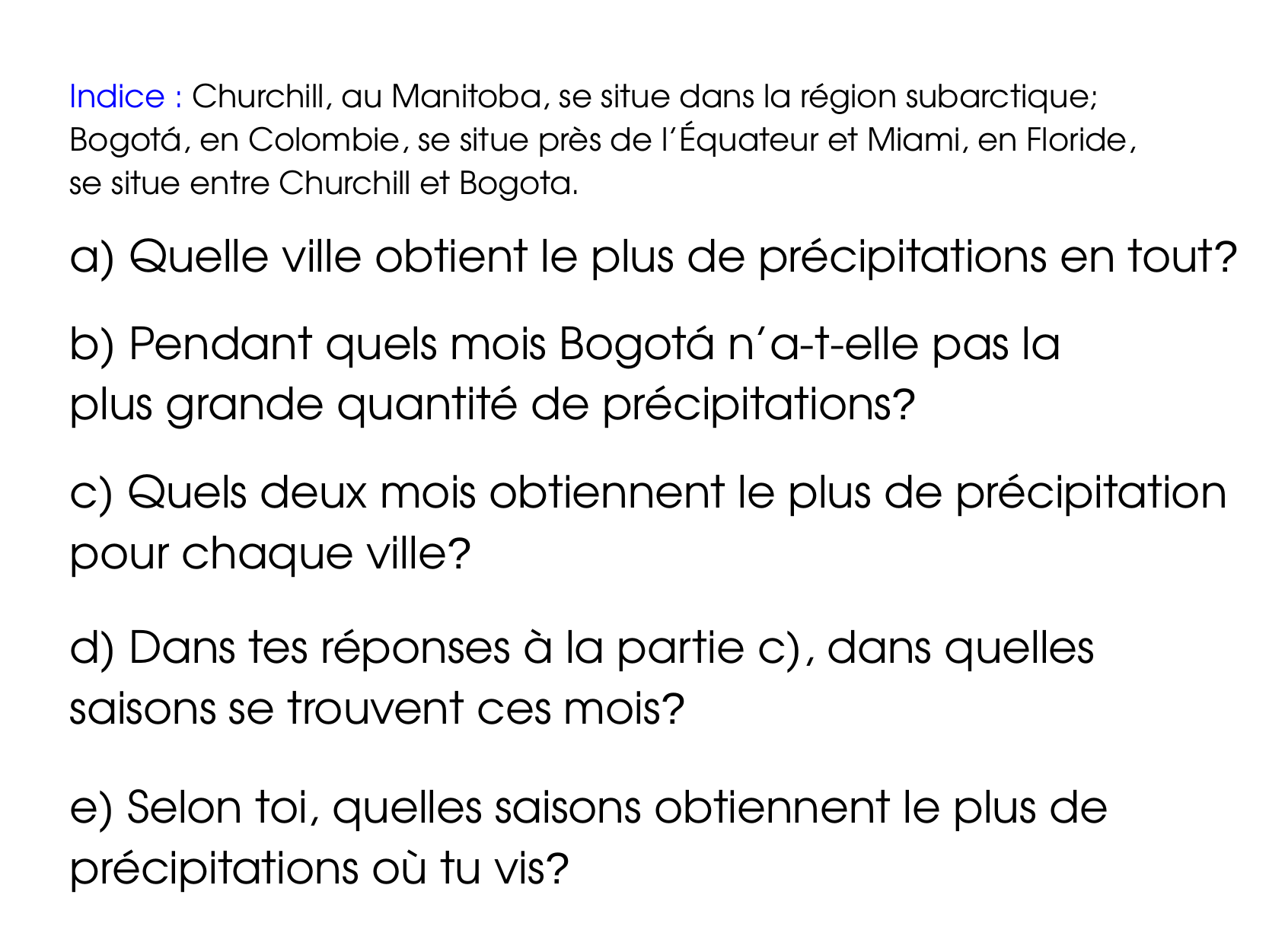

Indice : Churchill, au Manitoba, se situe dans la région subarctique; Bogotá, en Colombie, se situe près de l’Équateur et Miami, en Floride, se situe entre Churchill et Bogota.
a) Quelle ville obtient le plus de précipitations en tout?
b) Pendant quels mois Bogotá n’a-t-elle pas la plus grande quantité de précipitations?
c) Quels deux mois obtiennent le plus de précipitation pour chaque ville?
d) Dans tes réponses à la partie c), dans quelles saisons se trouvent ces mois?
e) Selon toi, quelles saisons obtiennent le plus de précipitations où tu vis?